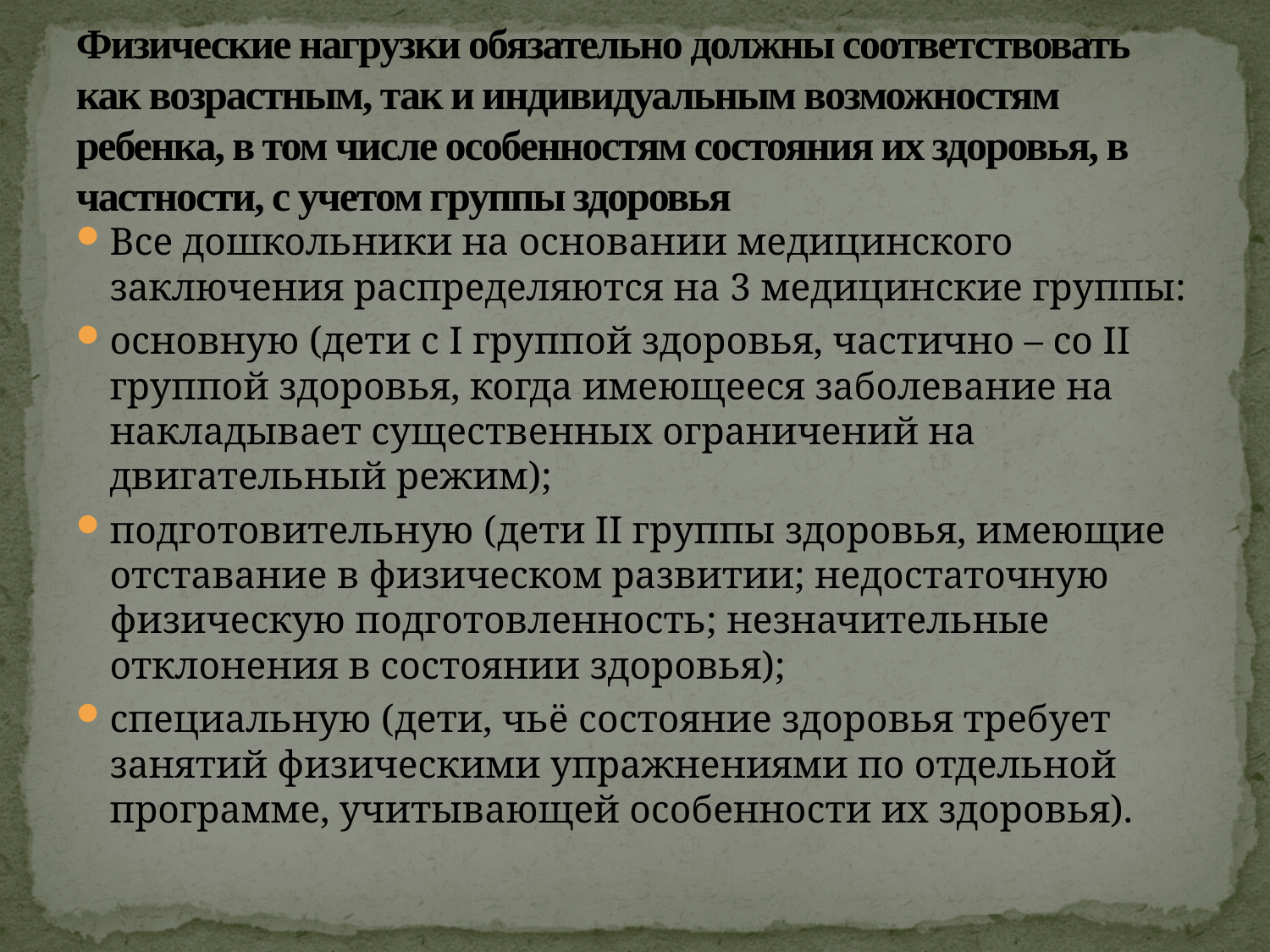

# Физические нагрузки обязательно должны соответствовать как возрастным, так и индивидуальным возможностям ребенка, в том числе особенностям состояния их здоровья, в частности, с учетом группы здоровья
Все дошкольники на основании медицинского заключения распределяются на 3 медицинские группы:
основную (дети с I группой здоровья, частично – со II группой здоровья, когда имеющееся заболевание на накладывает существенных ограничений на двигательный режим);
подготовительную (дети II группы здоровья, имеющие отставание в физическом развитии; недостаточную физическую подготовленность; незначительные отклонения в состоянии здоровья);
специальную (дети, чьё состояние здоровья требует занятий физическими упражнениями по отдельной программе, учитывающей особенности их здоровья).